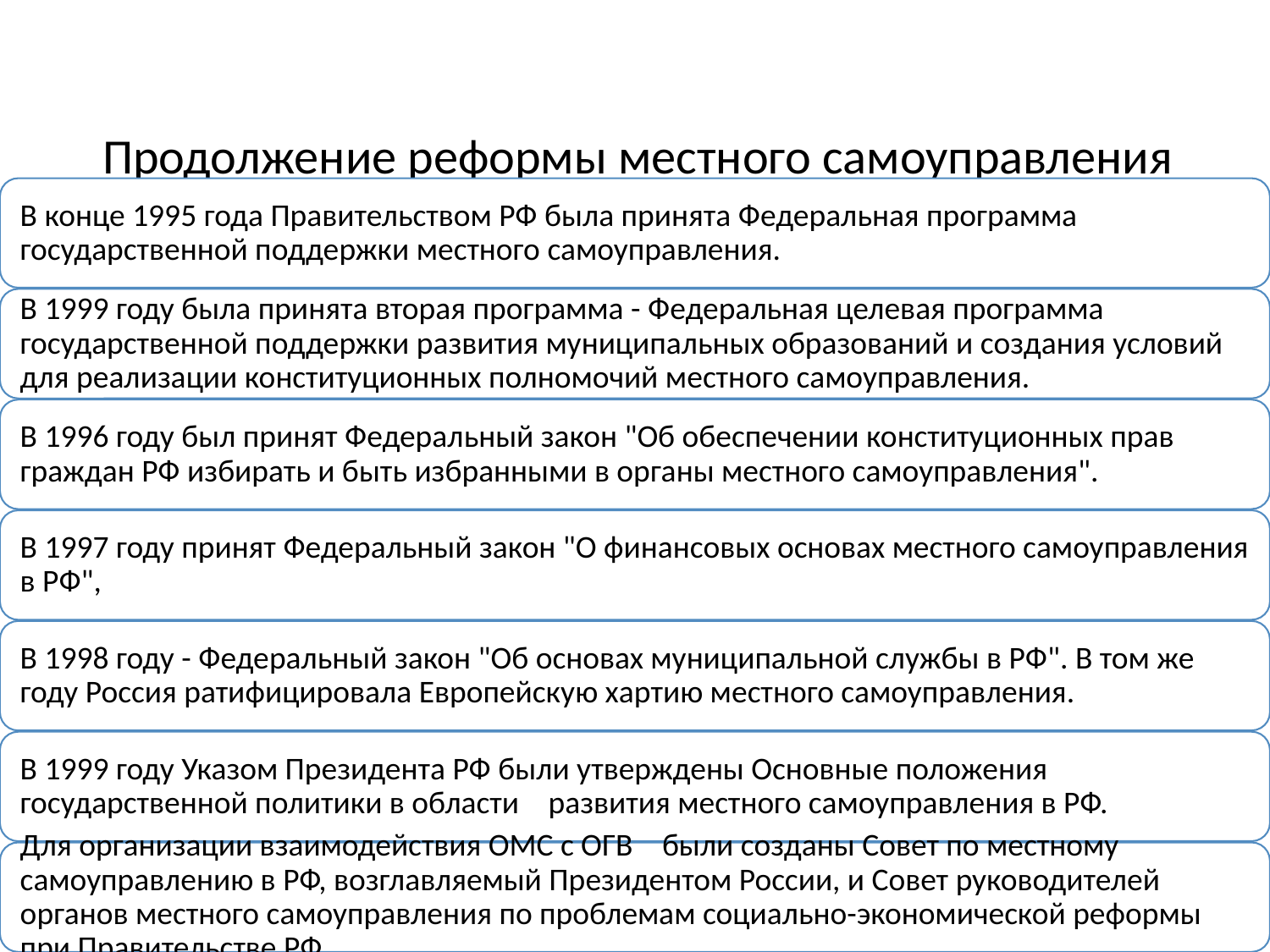

# Продолжение реформы местного самоуправления
В конце 1995 года Правительством РФ была принята Федеральная программа государственной поддержки местного самоуправления.
В 1999 году была принята вторая программа - Федеральная целевая программа государственной поддержки развития муниципальных образований и создания условий для реализации конституционных полномочий местного самоуправления.
В 1996 году был принят Федеральный закон "Об обеспечении конституционных прав граждан РФ избирать и быть избранными в органы местного самоуправления".
В 1997 году принят Федеральный закон "О финансовых основах местного самоуправления в РФ",
В 1998 году - Федеральный закон "Об основах муниципальной службы в РФ". В том же году Россия ратифицировала Европейскую хартию местного самоуправления.
В 1999 году Указом Президента РФ были утверждены Основные положения государственной политики в области    развития местного самоуправления в РФ.
Для организации взаимодействия ОМС с ОГВ    были созданы Совет по местному самоуправлению в РФ, возглавляемый Президентом России, и Совет руководителей органов местного самоуправления по проблемам социально-экономической реформы при Правительстве РФ.